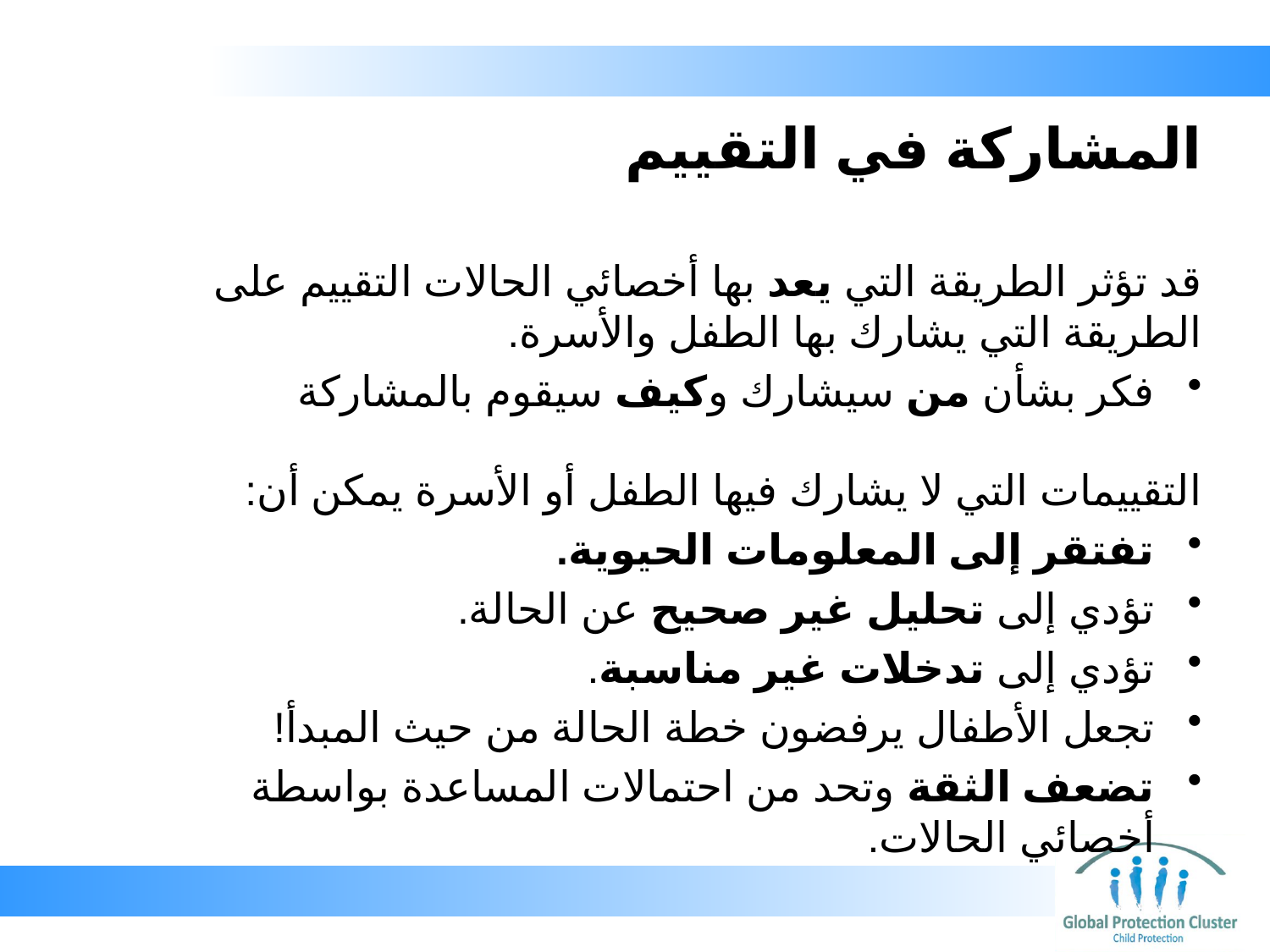

# المشاركة في التقييم

قد تؤثر الطريقة التي يعد بها أخصائي الحالات التقييم على الطريقة التي يشارك بها الطفل والأسرة.
فكر بشأن من سيشارك وكيف سيقوم بالمشاركة

التقييمات التي لا يشارك فيها الطفل أو الأسرة يمكن أن:
تفتقر إلى المعلومات الحيوية.
تؤدي إلى تحليل غير صحيح عن الحالة.
تؤدي إلى تدخلات غير مناسبة.
تجعل الأطفال يرفضون خطة الحالة من حيث المبدأ!
تضعف الثقة وتحد من احتمالات المساعدة بواسطة أخصائي الحالات.